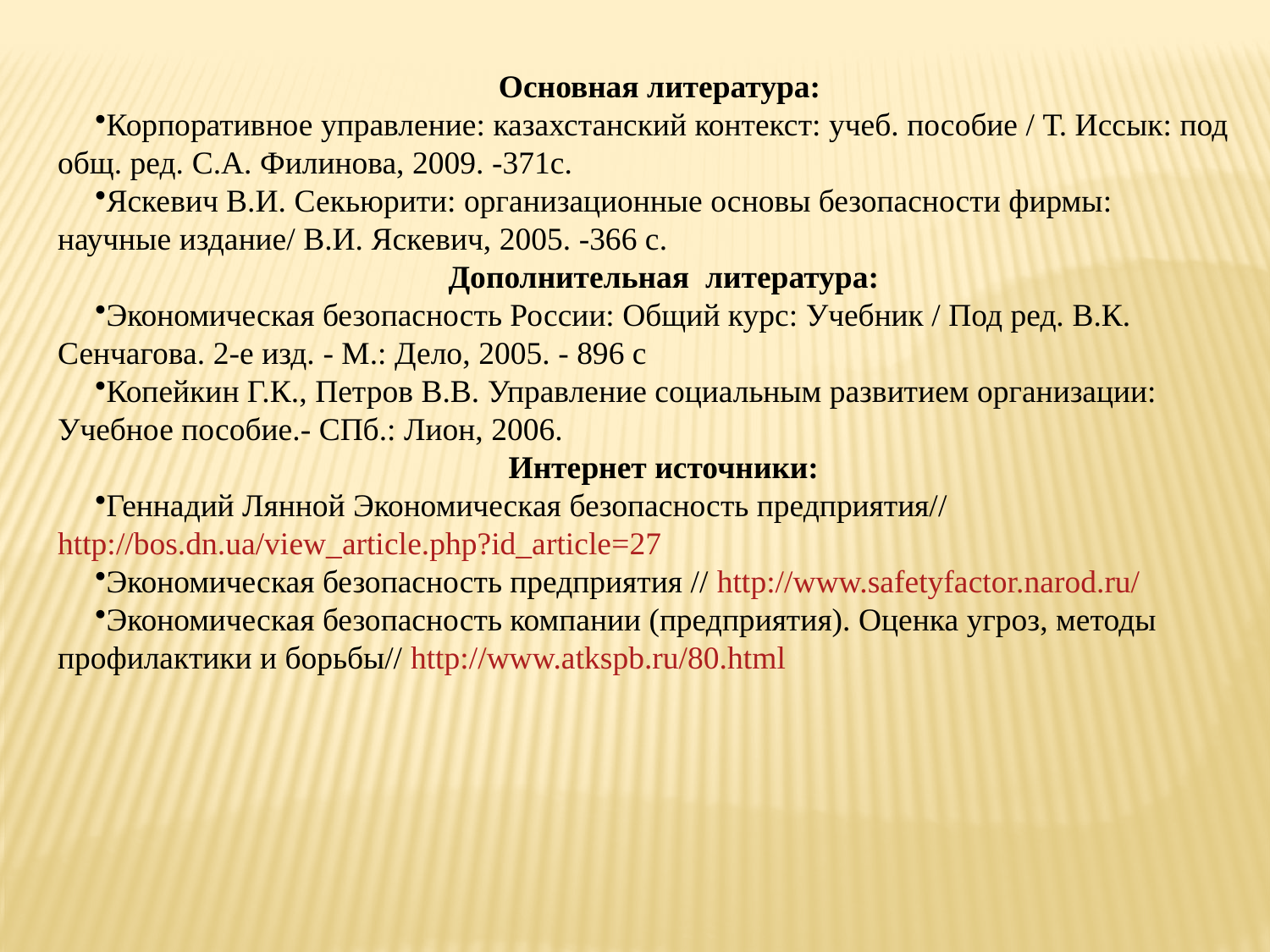

Основная литература:
Корпоративное управление: казахстанский контекст: учеб. пособие / Т. Иссык: под общ. ред. С.А. Филинова, 2009. -371с.
Яскевич В.И. Секьюрити: организационные основы безопасности фирмы: научные издание/ В.И. Яскевич, 2005. -366 с.
Дополнительная  литература:
Экономическая безопасность России: Общий курс: Учебник / Под ред. В.К. Сенчагова. 2-е изд. - М.: Дело, 2005. - 896 с
Копейкин Г.К., Петров В.В. Управление социальным развитием организации: Учебное пособие.- СПб.: Лион, 2006.
Интернет источники:
Геннадий Лянной Экономическая безопасность предприятия// http://bos.dn.ua/view_article.php?id_article=27
Экономическая безопасность предприятия // http://www.safetyfactor.narod.ru/
Экономическая безопасность компании (предприятия). Оценка угроз, методы профилактики и борьбы// http://www.atkspb.ru/80.html